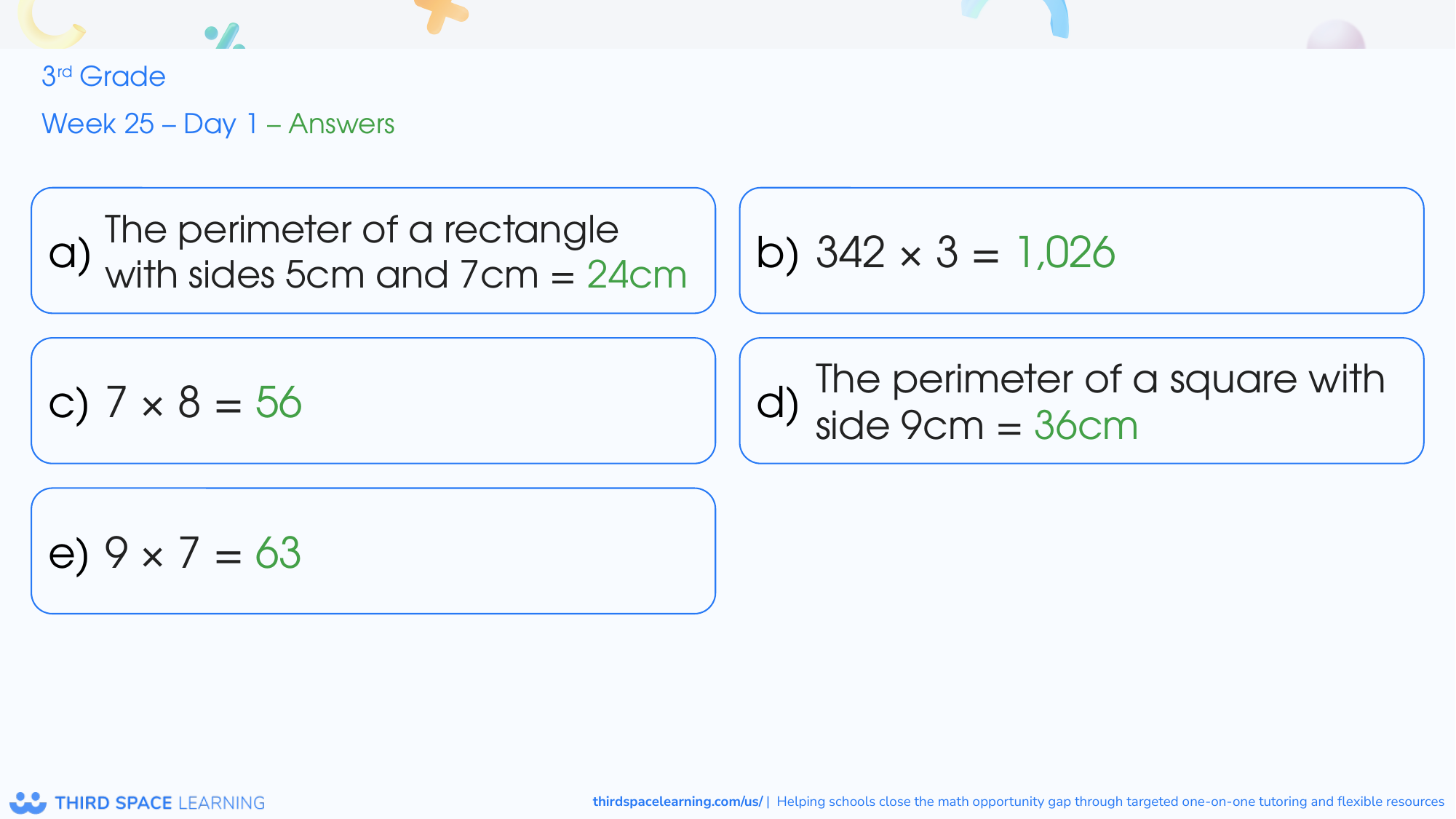

3rd Grade
Week 25 – Day 1 – Answers
The perimeter of a rectangle with sides 5cm and 7cm = 24cm
342 × 3 = 1,026
7 × 8 = 56
The perimeter of a square with side 9cm = 36cm
9 × 7 = 63